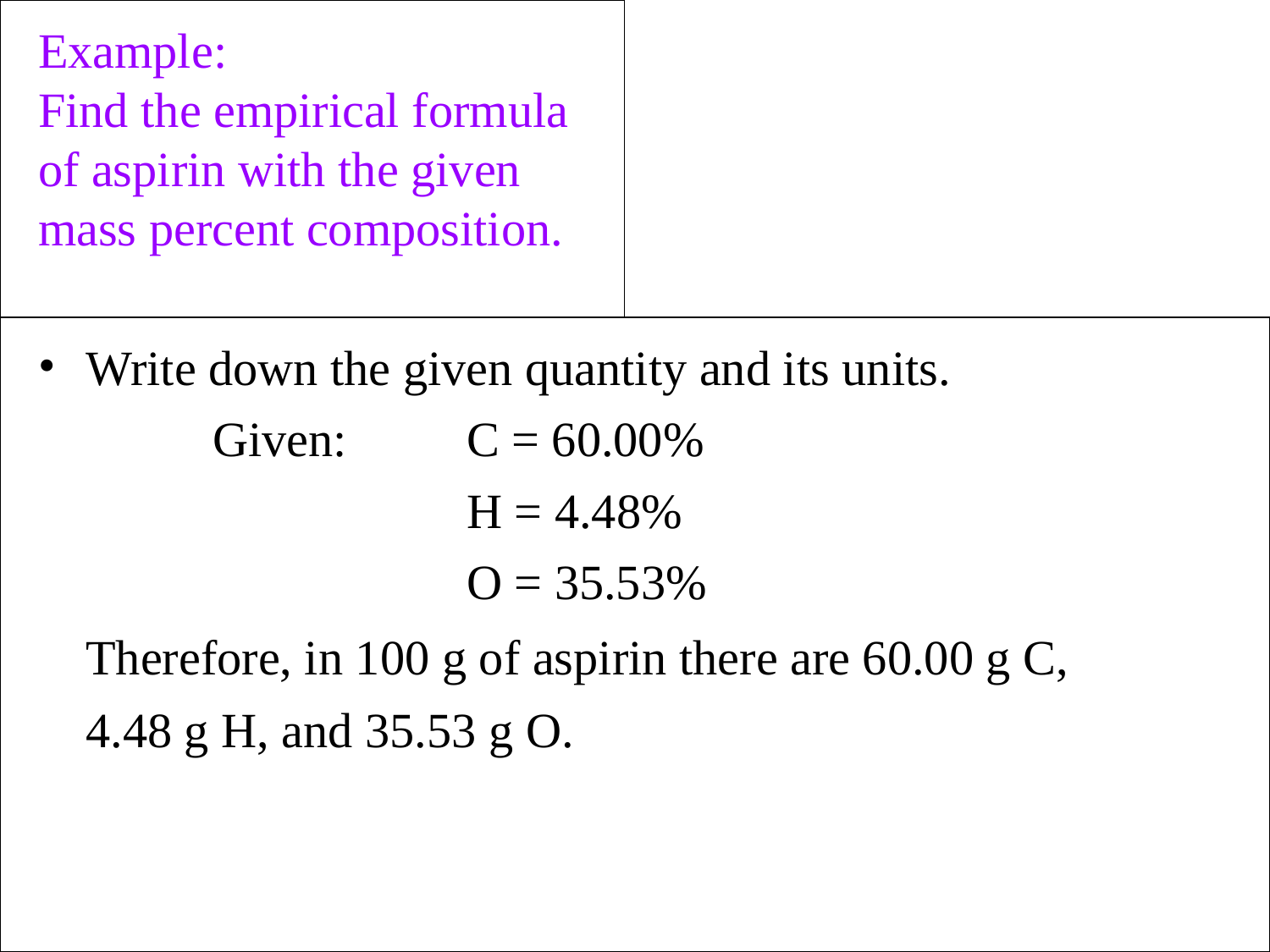

Example:
Find the empirical formula of aspirin with the given mass percent composition.
Write down the given quantity and its units.
		Given:	C = 60.00%
				H = 4.48%
				O = 35.53%
	Therefore, in 100 g of aspirin there are 60.00 g C,        4.48 g H, and 35.53 g O.